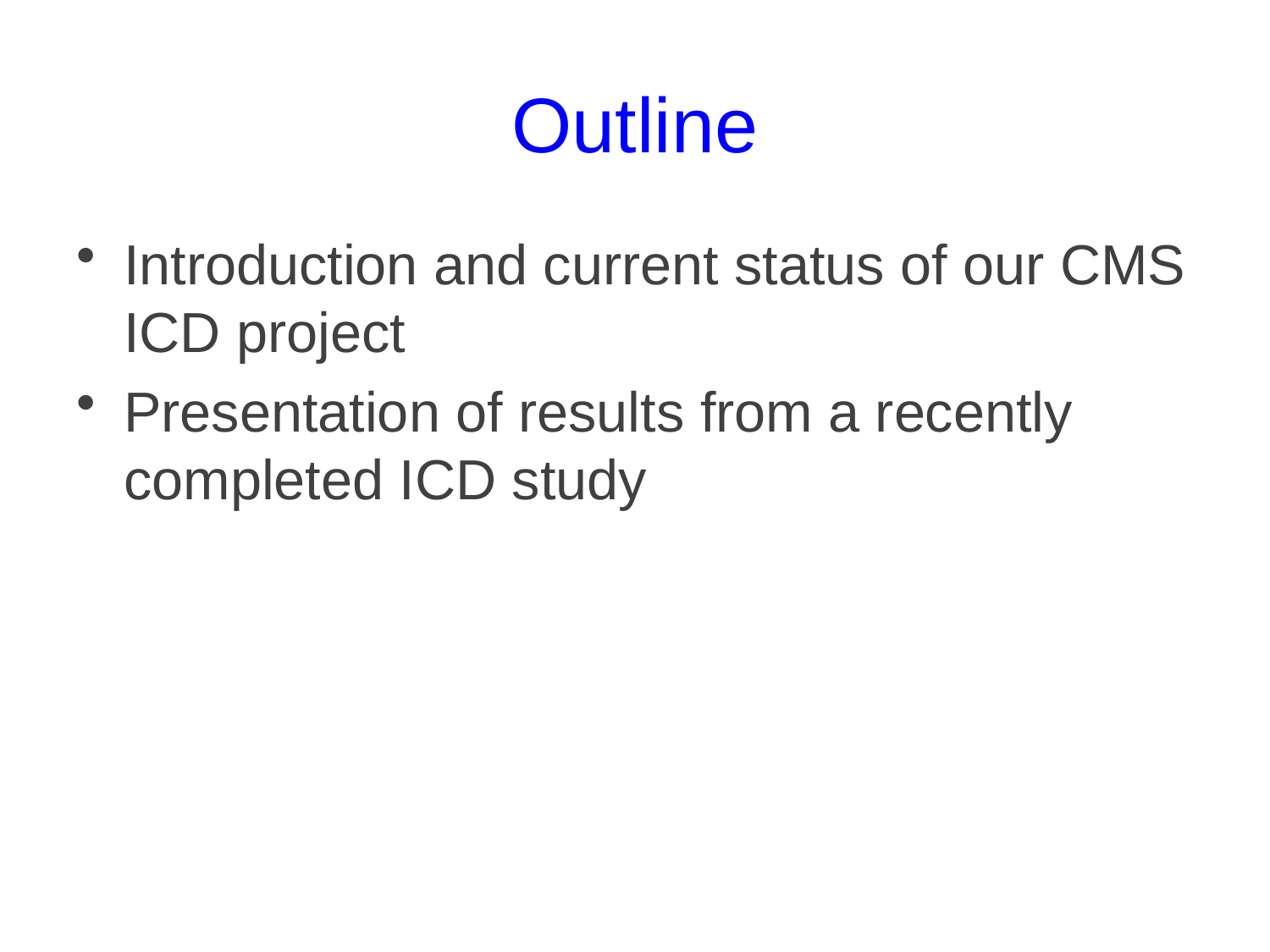

# Outline
Introduction and current status of our CMS ICD project
Presentation of results from a recently completed ICD study